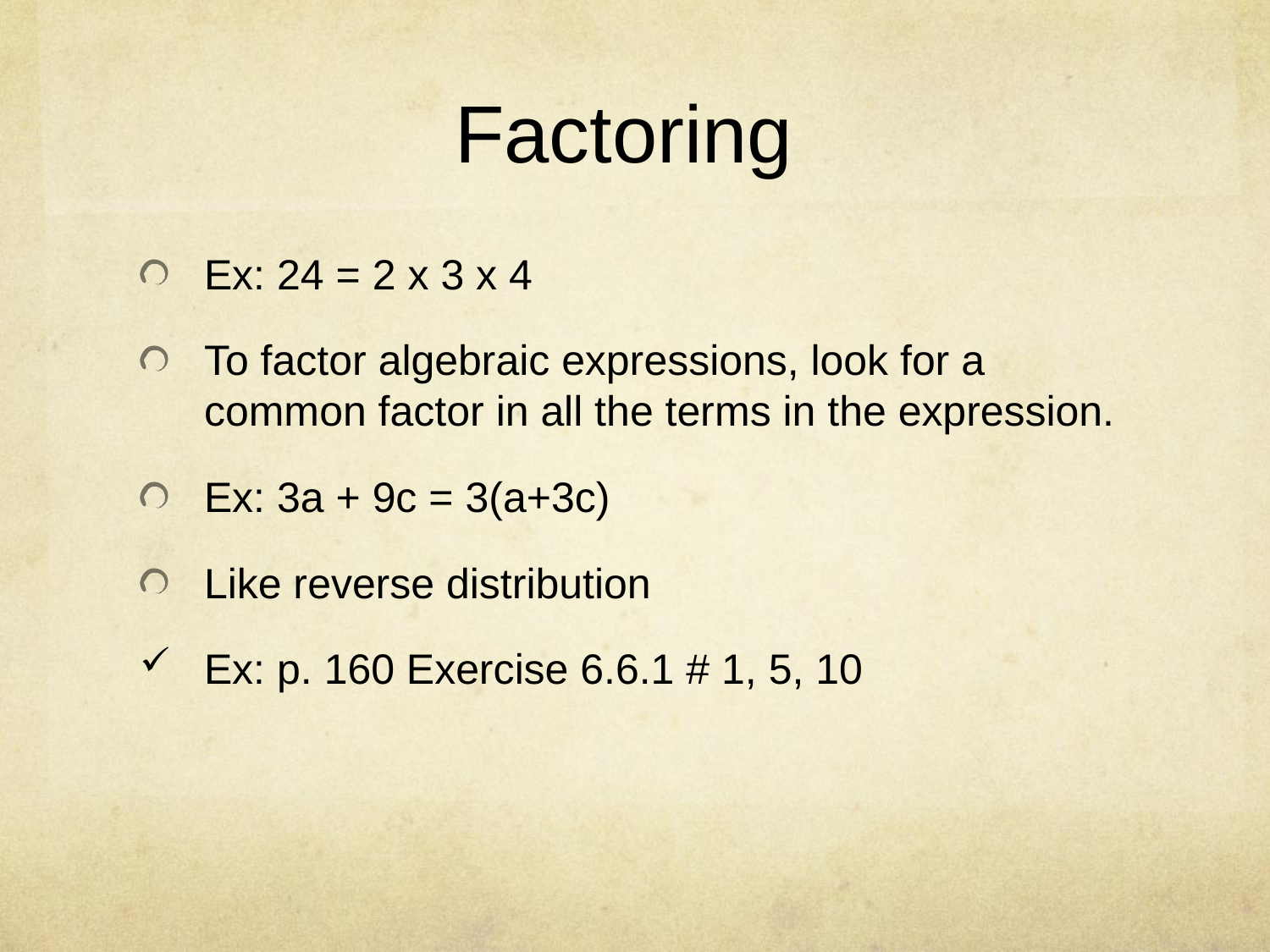

# Factoring
Ex: 24 = 2 x 3 x 4
To factor algebraic expressions, look for a common factor in all the terms in the expression.
Ex: 3a + 9c = 3(a+3c)
Like reverse distribution
Ex: p. 160 Exercise 6.6.1 # 1, 5, 10